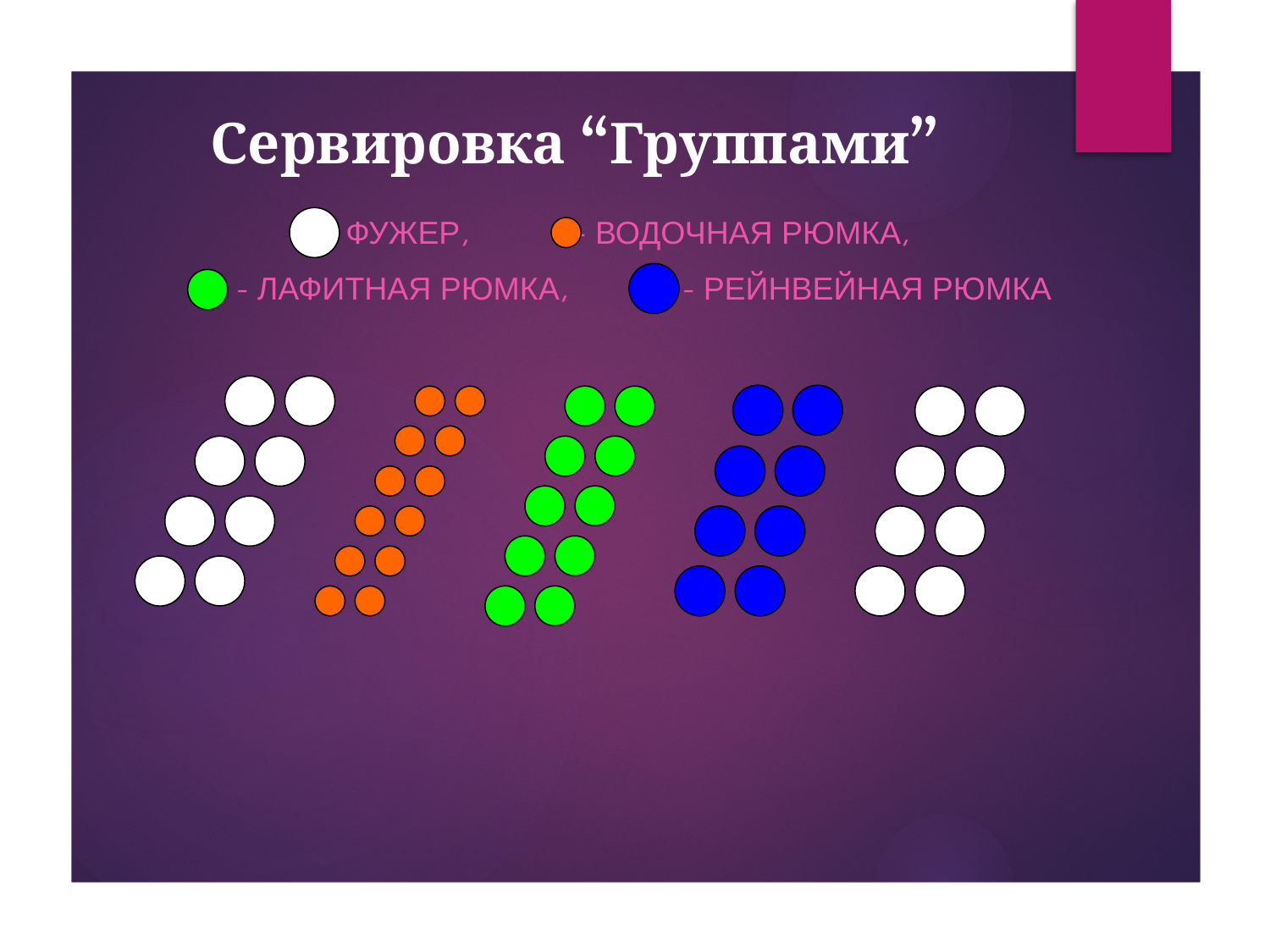

Сервировка “Группами”
- ФУЖЕР,            - ВОДОЧНАЯ РЮМКА,
- ЛАФИТНАЯ РЮМКА,             - РЕЙНВЕЙНАЯ РЮМКА